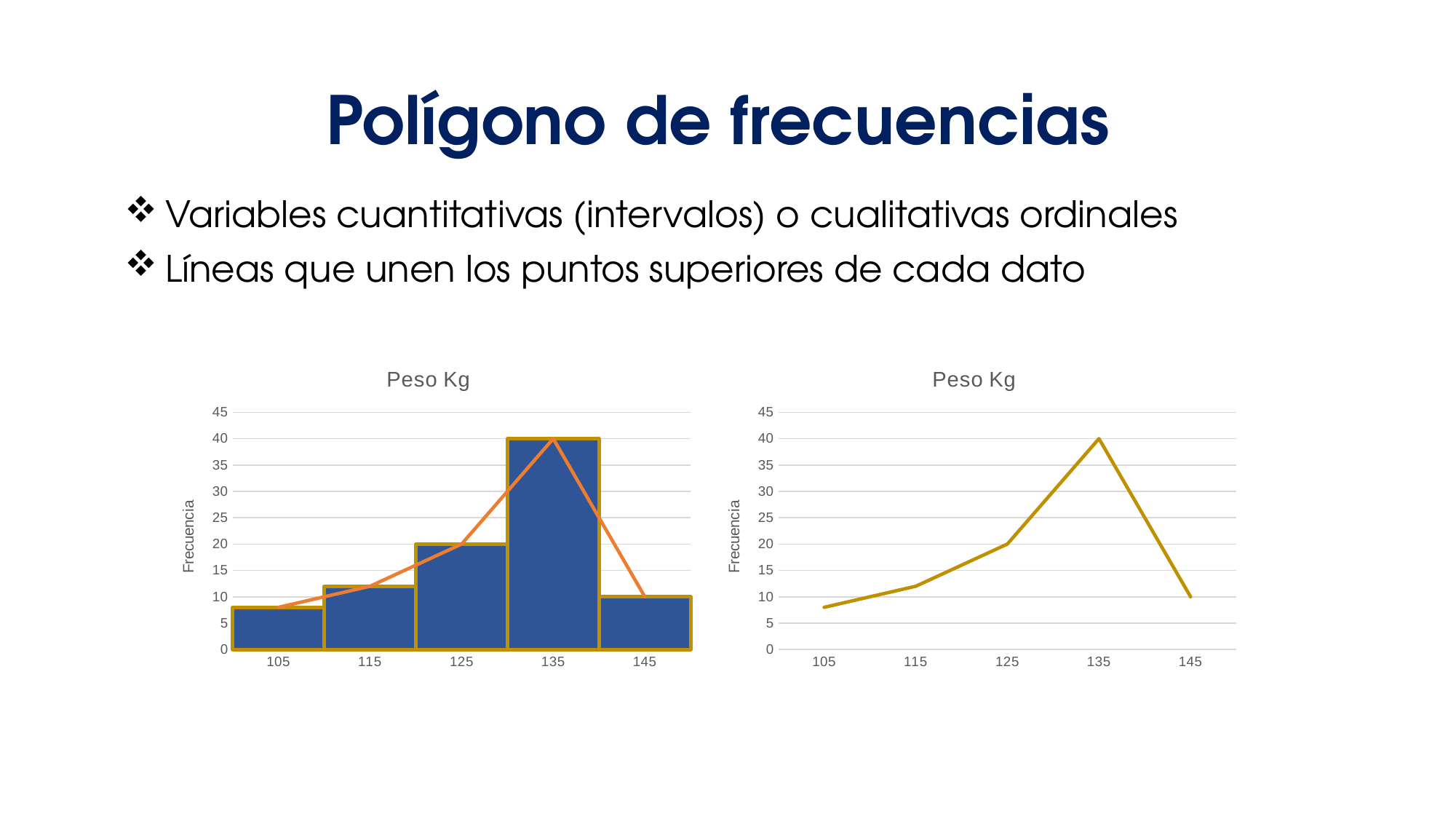

# Polígono de frecuencias
Variables cuantitativas (intervalos) o cualitativas ordinales
Líneas que unen los puntos superiores de cada dato

### Chart: Peso Kg

| Category |  |  |
|---|---|---|
| 105 | 8.0 | 8.0 |
| 115 | 12.0 | 12.0 |
| 125 | 20.0 | 20.0 |
| 135 | 40.0 | 40.0 |
| 145 | 10.0 | 10.0 |

### Chart: Peso Kg

| Category |  |
|---|---|
| 105 | 8.0 |
| 115 | 12.0 |
| 125 | 20.0 |
| 135 | 40.0 |
| 145 | 10.0 |